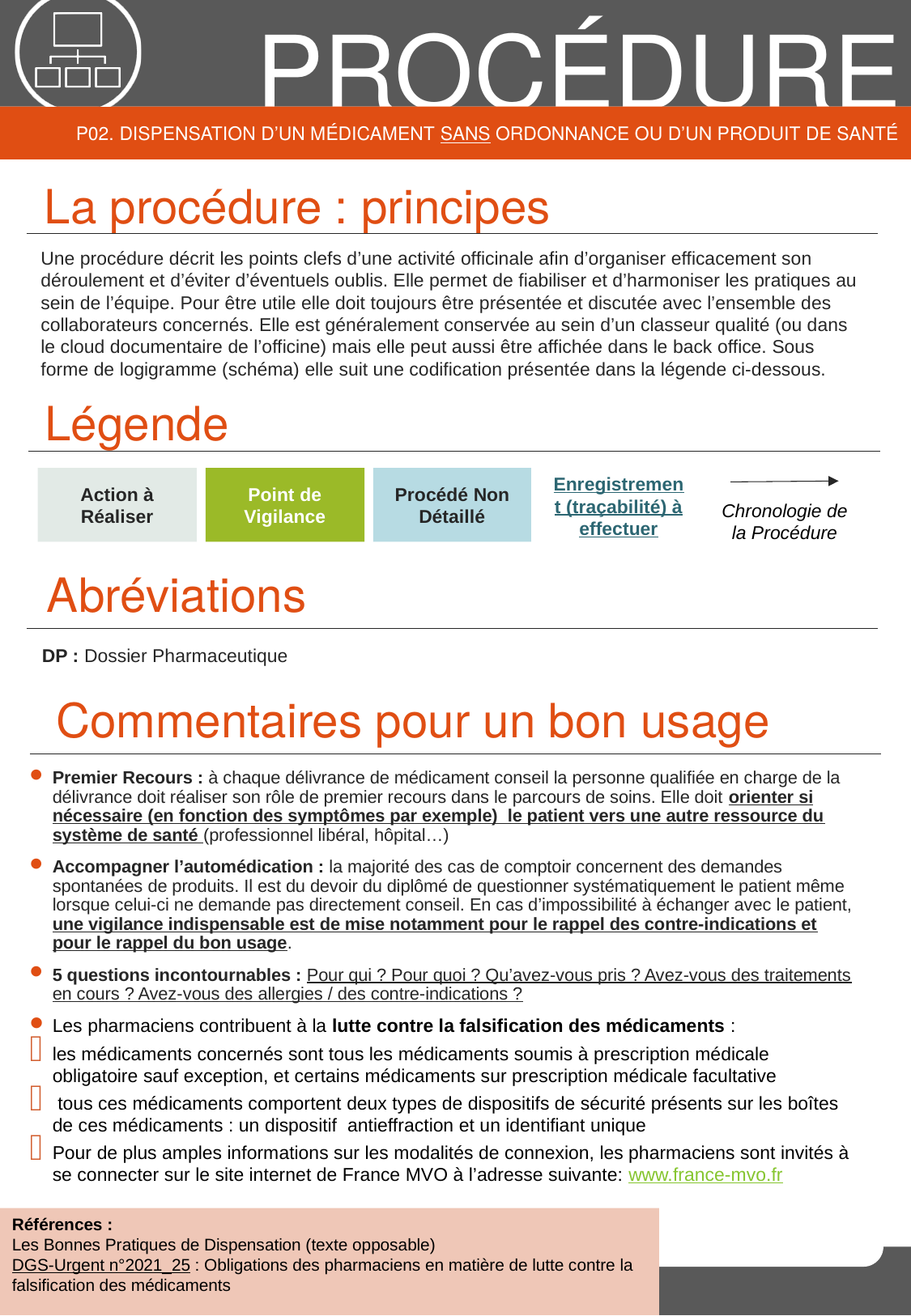

# P02. Dispensation d’un Médicament Sans Ordonnance ou d’un produit de santé
DP : Dossier Pharmaceutique
Premier Recours : à chaque délivrance de médicament conseil la personne qualifiée en charge de la délivrance doit réaliser son rôle de premier recours dans le parcours de soins. Elle doit orienter si nécessaire (en fonction des symptômes par exemple)  le patient vers une autre ressource du système de santé (professionnel libéral, hôpital…)
Accompagner l’automédication : la majorité des cas de comptoir concernent des demandes spontanées de produits. Il est du devoir du diplômé de questionner systématiquement le patient même lorsque celui-ci ne demande pas directement conseil. En cas d’impossibilité à échanger avec le patient, une vigilance indispensable est de mise notamment pour le rappel des contre-indications et pour le rappel du bon usage.
5 questions incontournables : Pour qui ? Pour quoi ? Qu’avez-vous pris ? Avez-vous des traitements en cours ? Avez-vous des allergies / des contre-indications ?
Les pharmaciens contribuent à la lutte contre la falsification des médicaments :
les médicaments concernés sont tous les médicaments soumis à prescription médicale obligatoire sauf exception, et certains médicaments sur prescription médicale facultative
 tous ces médicaments comportent deux types de dispositifs de sécurité présents sur les boîtes de ces médicaments : un dispositif  antieffraction et un identifiant unique
Pour de plus amples informations sur les modalités de connexion, les pharmaciens sont invités à se connecter sur le site internet de France MVO à l’adresse suivante: www.france-mvo.fr

Références :
Les Bonnes Pratiques de Dispensation (texte opposable)
DGS-Urgent n°2021_25 : Obligations des pharmaciens en matière de lutte contre la falsification des médicaments